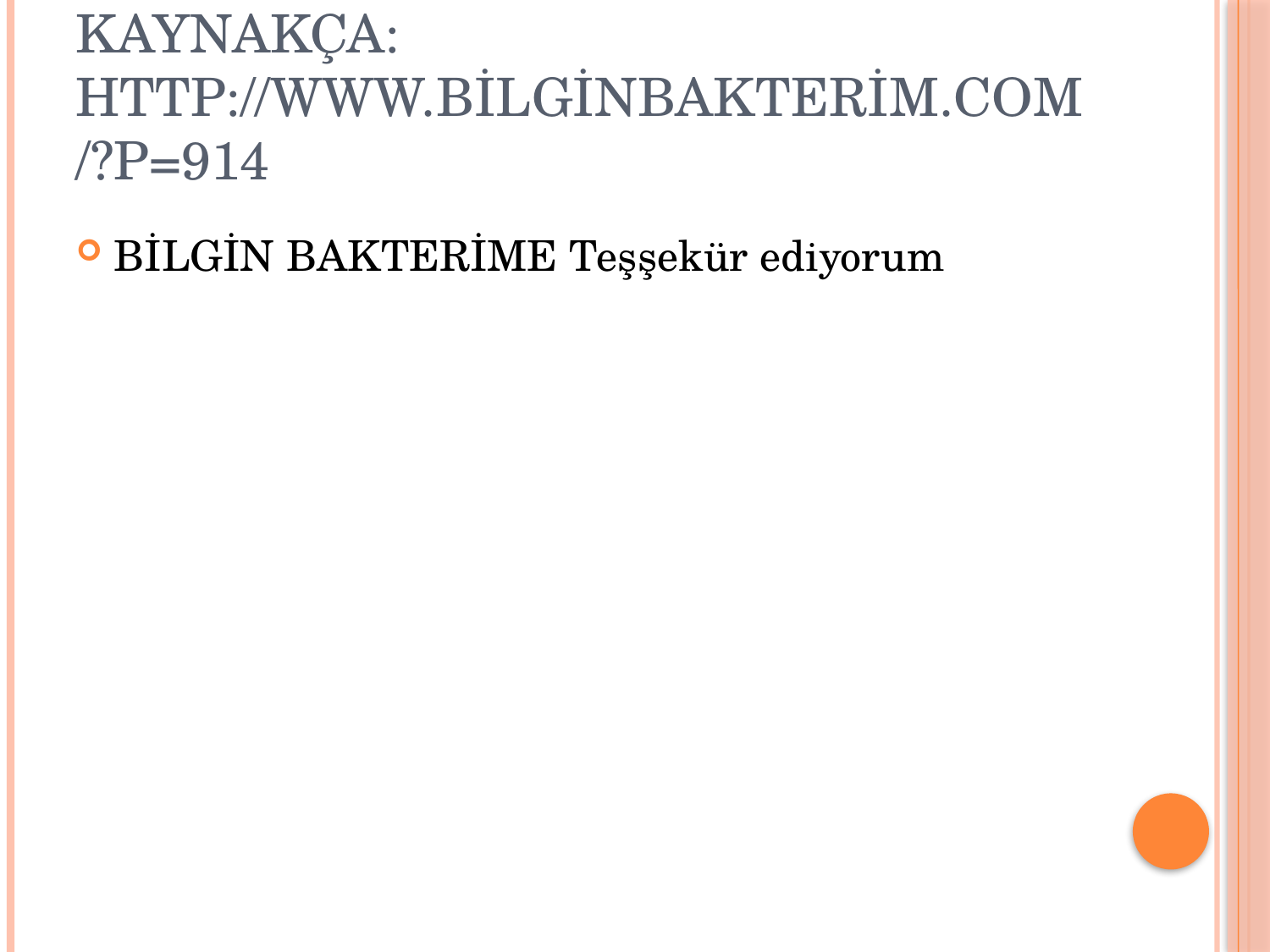

# Kaynakça: http://www.bilginbakterim.com/?p=914
BİLGİN BAKTERİME Teşşekür ediyorum